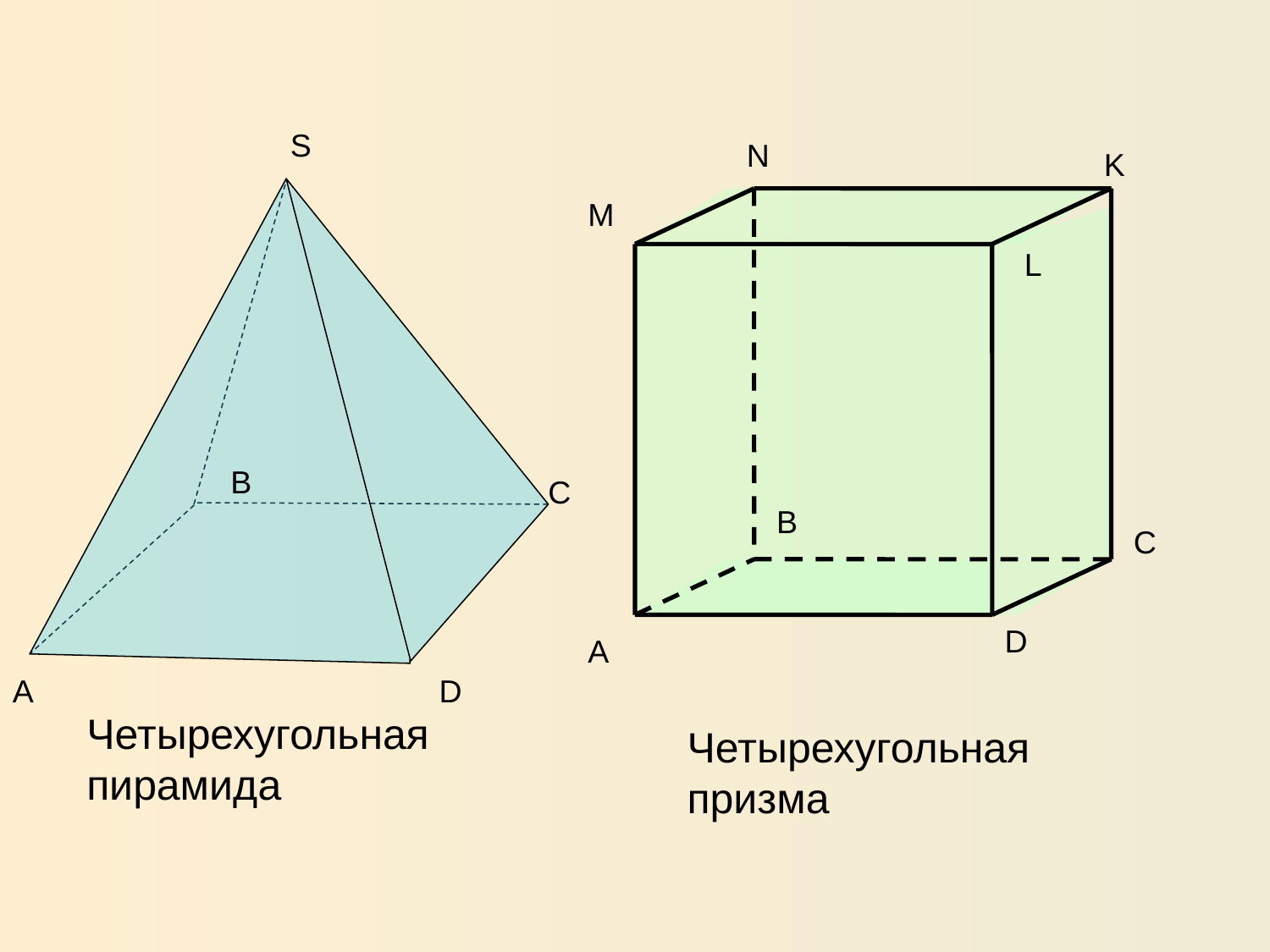

S
N
K

M

L
B
C
B
C
D
A
A
D
Четырехугольная
пирамида
Четырехугольная
призма